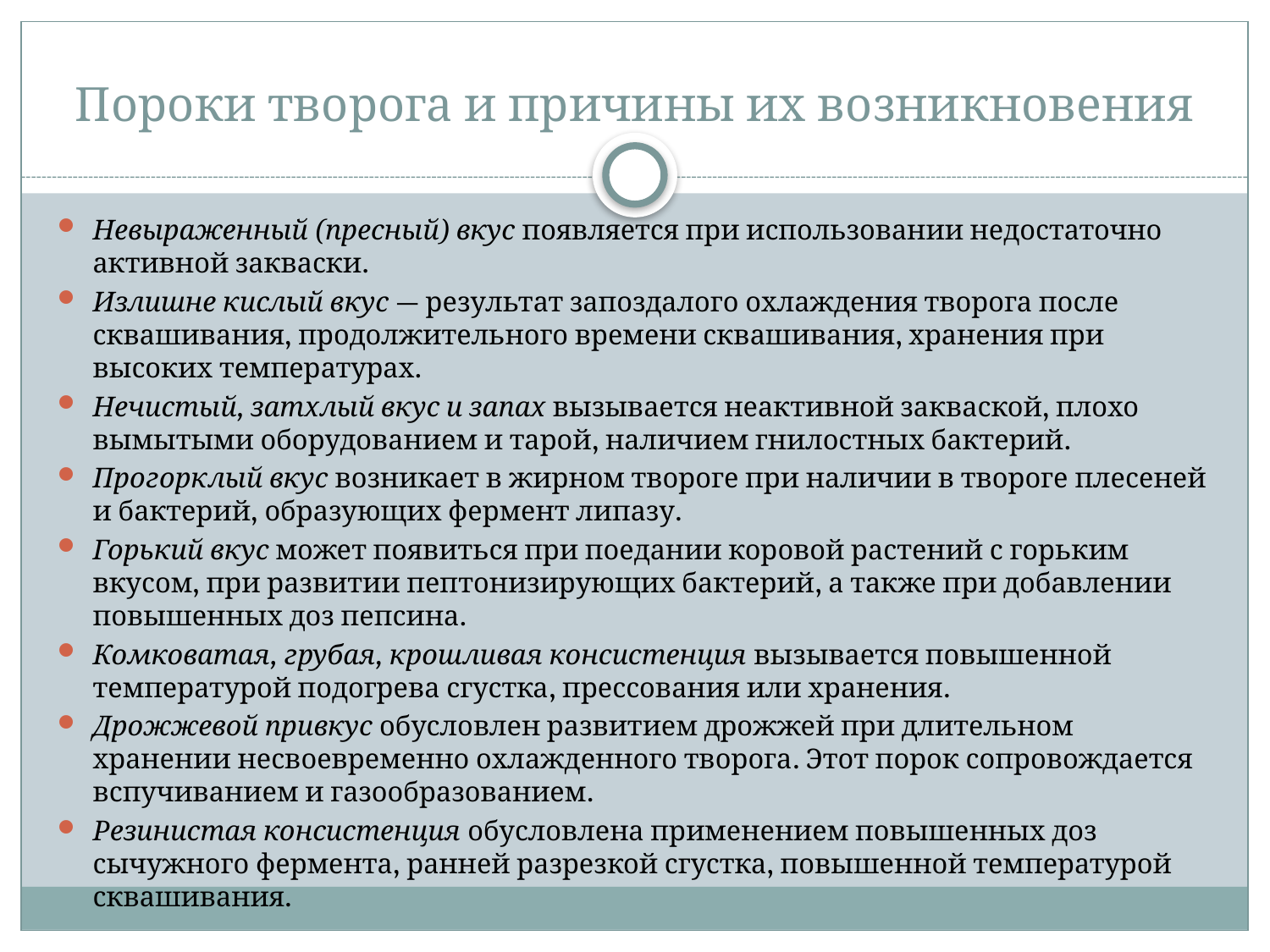

# Пороки творога и причины их возникновения
Невыраженный (пресный) вкус появляется при использовании недостаточно активной закваски.
Излишне кислый вкус — результат запоздалого охлаждения творога после сквашивания, продолжительного времени сквашивания, хранения при высоких температурах.
Нечистый, затхлый вкус и запах вызывается неактивной закваской, плохо вымытыми оборудованием и тарой, наличием гнилостных бактерий.
Прогорклый вкус возникает в жирном твороге при наличии в твороге плесеней и бактерий, образующих фермент липазу.
Горький вкус может появиться при поедании коровой растений с горьким вкусом, при развитии пептонизирующих бактерий, а также при добавлении повышенных доз пепсина.
Комковатая, грубая, крошливая консистенция вызывается повышенной температурой подогрева сгустка, прессования или хранения.
Дрожжевой привкус обусловлен развитием дрожжей при длительном хранении несвоевременно охлажденного творога. Этот порок сопровождается вспучиванием и газообразованием.
Резинистая консистенция обусловлена применением повышенных доз сычужного фермента, ранней разрезкой сгустка, повышенной температурой сквашивания.